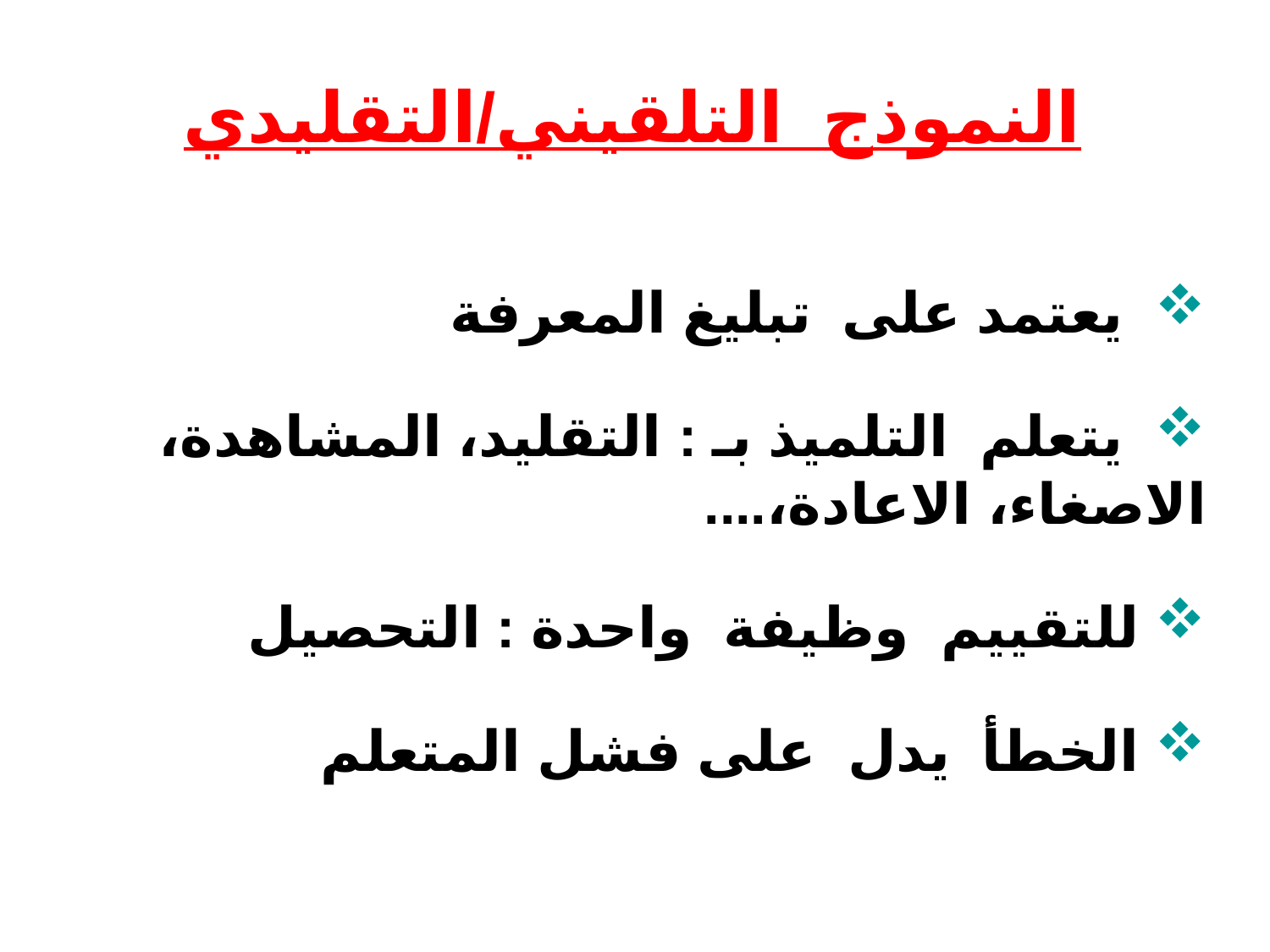

النموذج  التلقيني/التقليدي

  يعتمد على  تبليغ المعرفة

  يتعلم  التلميذ بـ : التقليد، المشاهدة، الاصغاء، الاعادة،....

 للتقييم  وظيفة  واحدة : التحصيل

 الخطأ  يدل  على فشل المتعلم